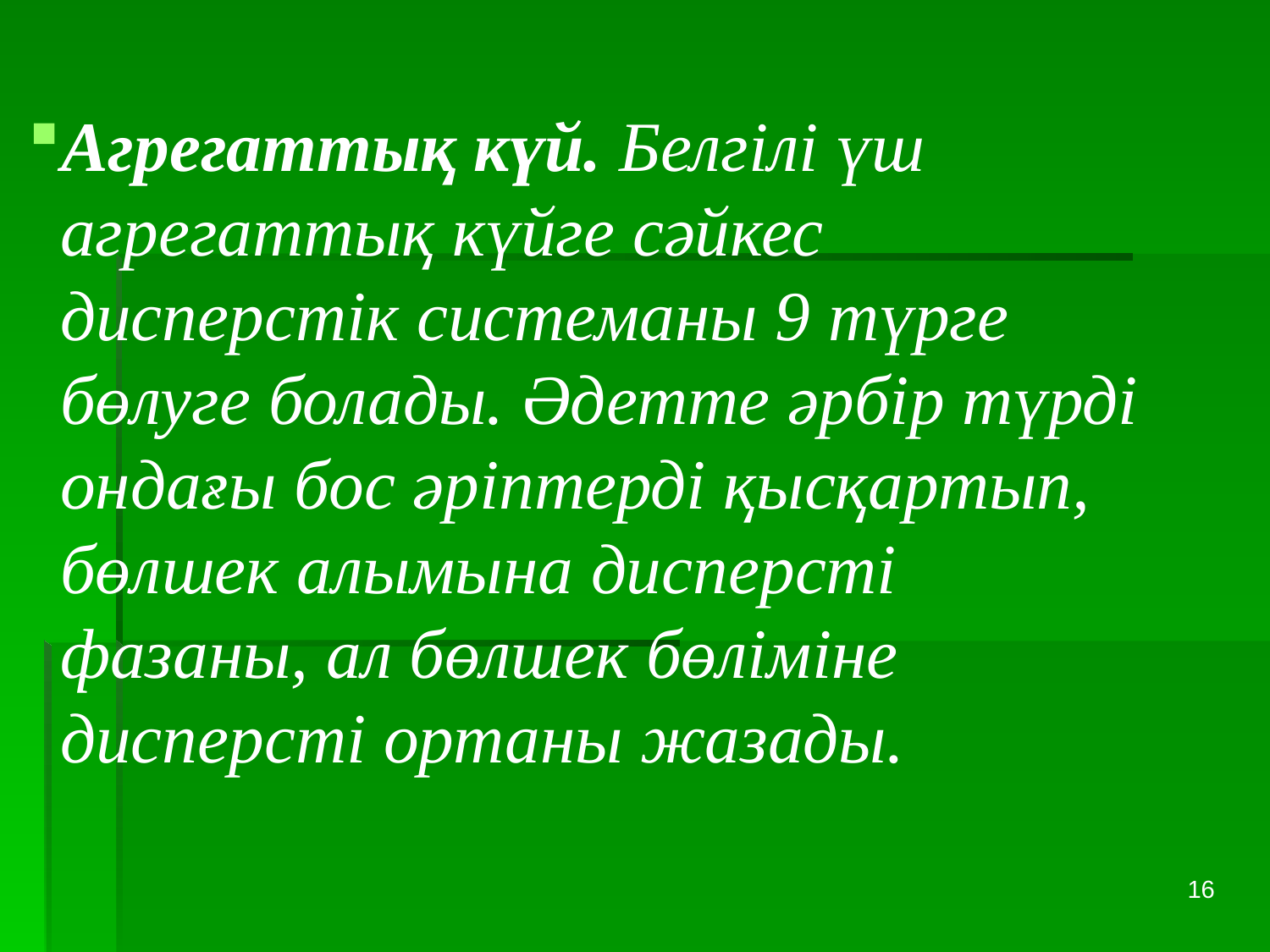

Агрегаттық күй. Белгілі үш агрегаттық күйге сәйкес дисперстік системаны 9 түрге бөлуге болады. Әдетте әрбір түрді ондағы бос әріптерді қысқартып, бөлшек алымына дисперсті фазаны, ал бөлшек бөліміне дисперсті ортаны жазады.

16